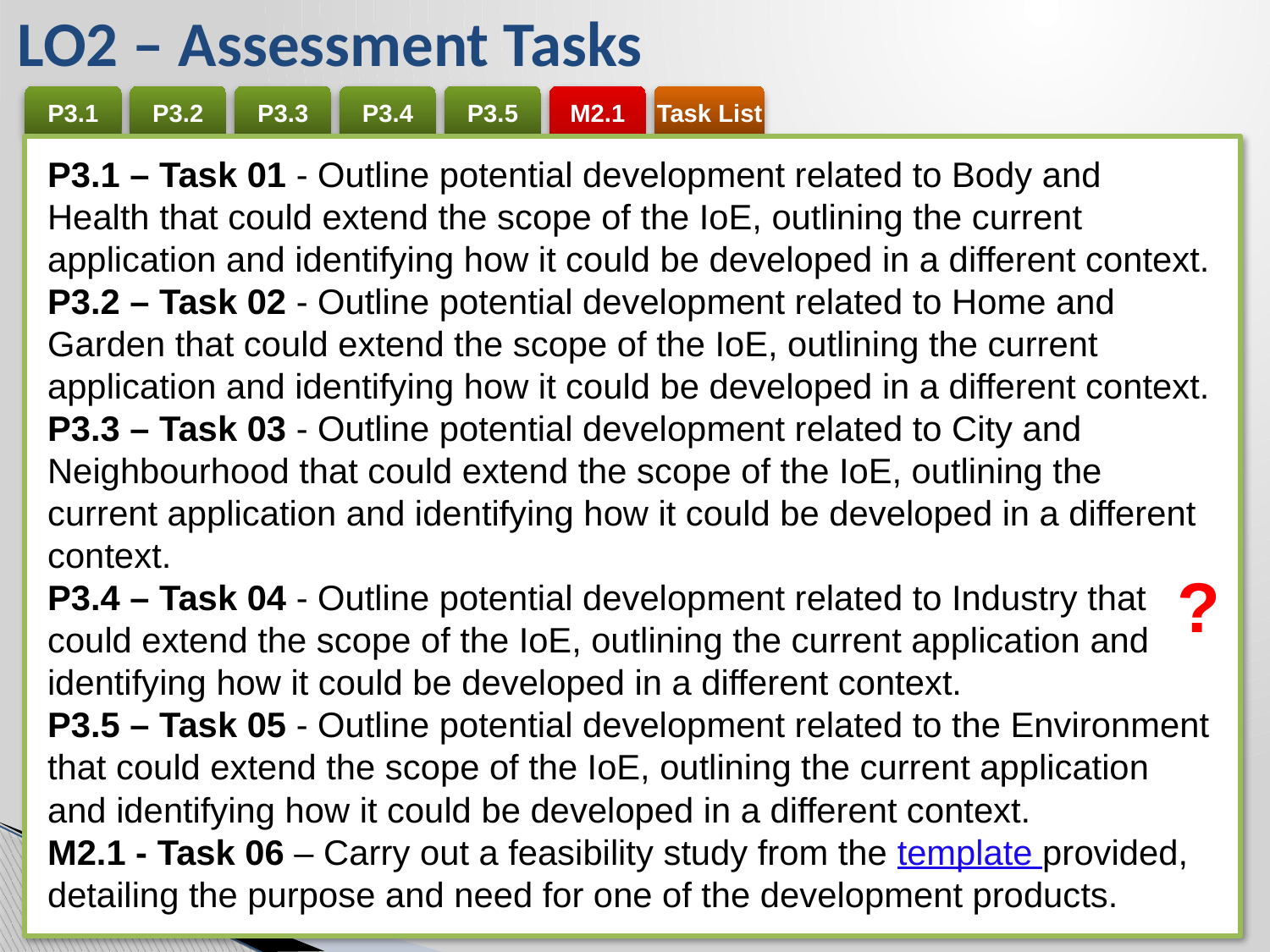

LO2 – Assessment Tasks
P3.1 – Task 01 - Outline potential development related to Body and Health that could extend the scope of the IoE, outlining the current application and identifying how it could be developed in a different context.
P3.2 – Task 02 - Outline potential development related to Home and Garden that could extend the scope of the IoE, outlining the current application and identifying how it could be developed in a different context.
P3.3 – Task 03 - Outline potential development related to City and Neighbourhood that could extend the scope of the IoE, outlining the current application and identifying how it could be developed in a different context.
P3.4 – Task 04 - Outline potential development related to Industry that could extend the scope of the IoE, outlining the current application and identifying how it could be developed in a different context.
P3.5 – Task 05 - Outline potential development related to the Environment that could extend the scope of the IoE, outlining the current application and identifying how it could be developed in a different context.
M2.1 - Task 06 – Carry out a feasibility study from the template provided, detailing the purpose and need for one of the development products.

?